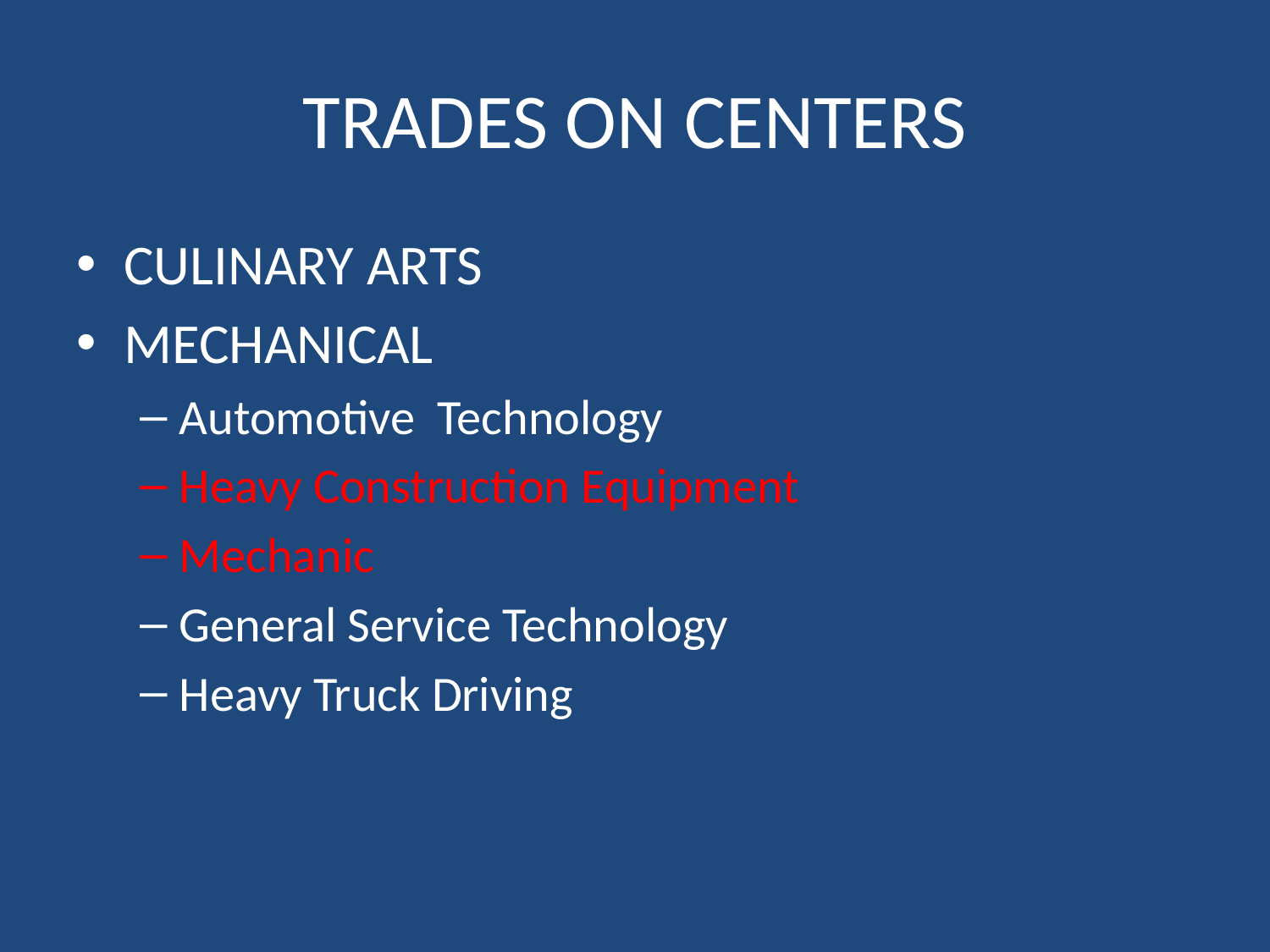

# TRADES ON CENTERS
CULINARY ARTS
MECHANICAL
Automotive  Technology
Heavy Construction Equipment
Mechanic
General Service Technology
Heavy Truck Driving